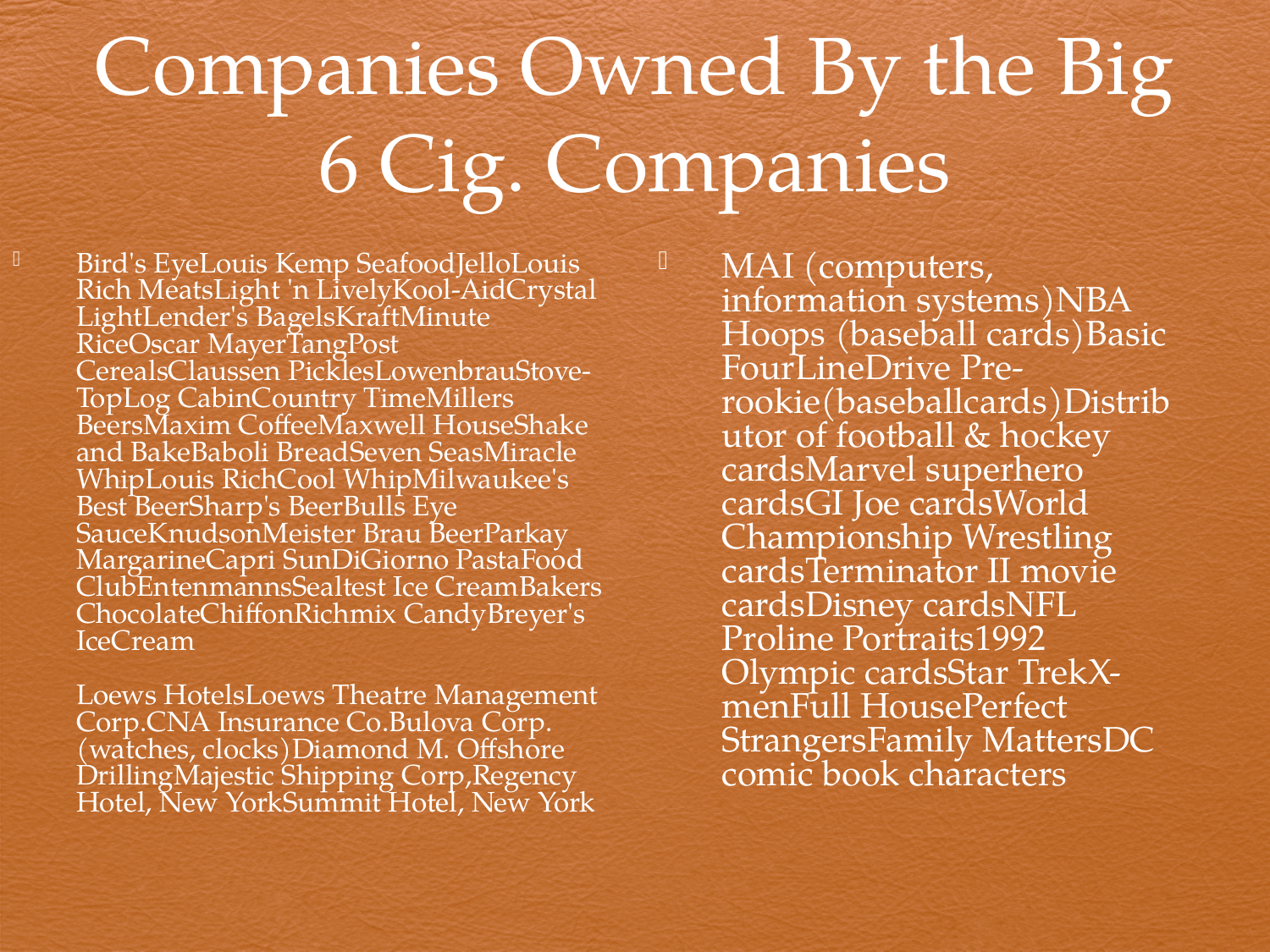

Companies Owned By the Big 6 Cig. Companies
Bird's EyeLouis Kemp SeafoodJelloLouis Rich MeatsLight 'n LivelyKool-AidCrystal LightLender's BagelsKraftMinute RiceOscar MayerTangPost CerealsClaussen PicklesLowenbrauStove-TopLog CabinCountry TimeMillers BeersMaxim CoffeeMaxwell HouseShake and BakeBaboli BreadSeven SeasMiracle WhipLouis RichCool WhipMilwaukee's Best BeerSharp's BeerBulls Eye SauceKnudsonMeister Brau BeerParkay MargarineCapri SunDiGiorno PastaFood ClubEntenmannsSealtest Ice CreamBakers ChocolateChiffonRichmix CandyBreyer's IceCream
Loews HotelsLoews Theatre Management Corp.CNA Insurance Co.Bulova Corp. (watches, clocks)Diamond M. Offshore DrillingMajestic Shipping Corp,Regency Hotel, New YorkSummit Hotel, New York
MAI (computers, information systems)NBA Hoops (baseball cards)Basic FourLineDrive Pre-rookie(baseballcards)Distributor of football & hockey cardsMarvel superhero cardsGI Joe cardsWorld Championship Wrestling cardsTerminator II movie cardsDisney cardsNFL Proline Portraits1992 Olympic cardsStar TrekX-menFull HousePerfect StrangersFamily MattersDC comic book characters